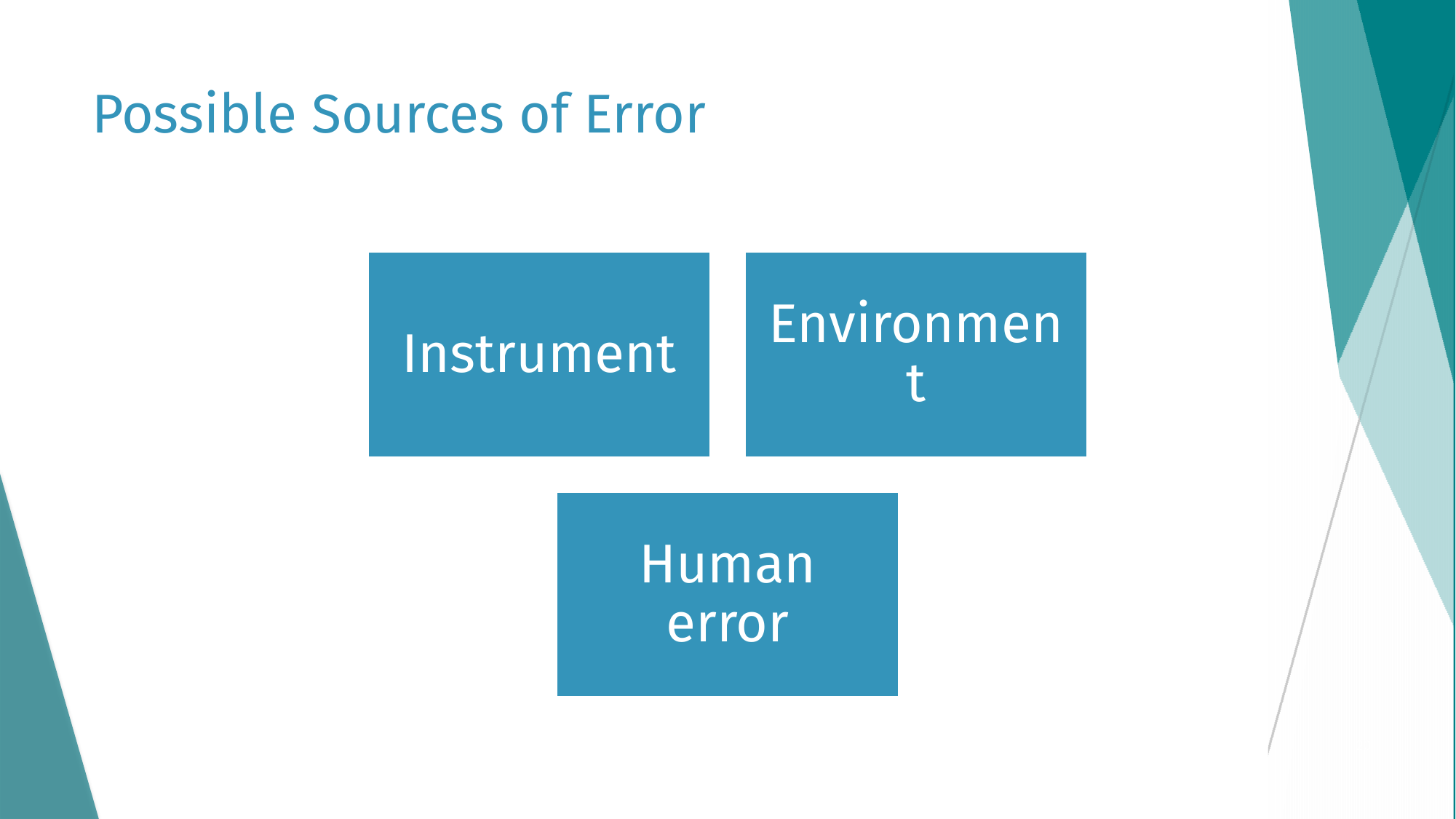

# Possible Sources of Error
Instrument
Environment
Human error
20